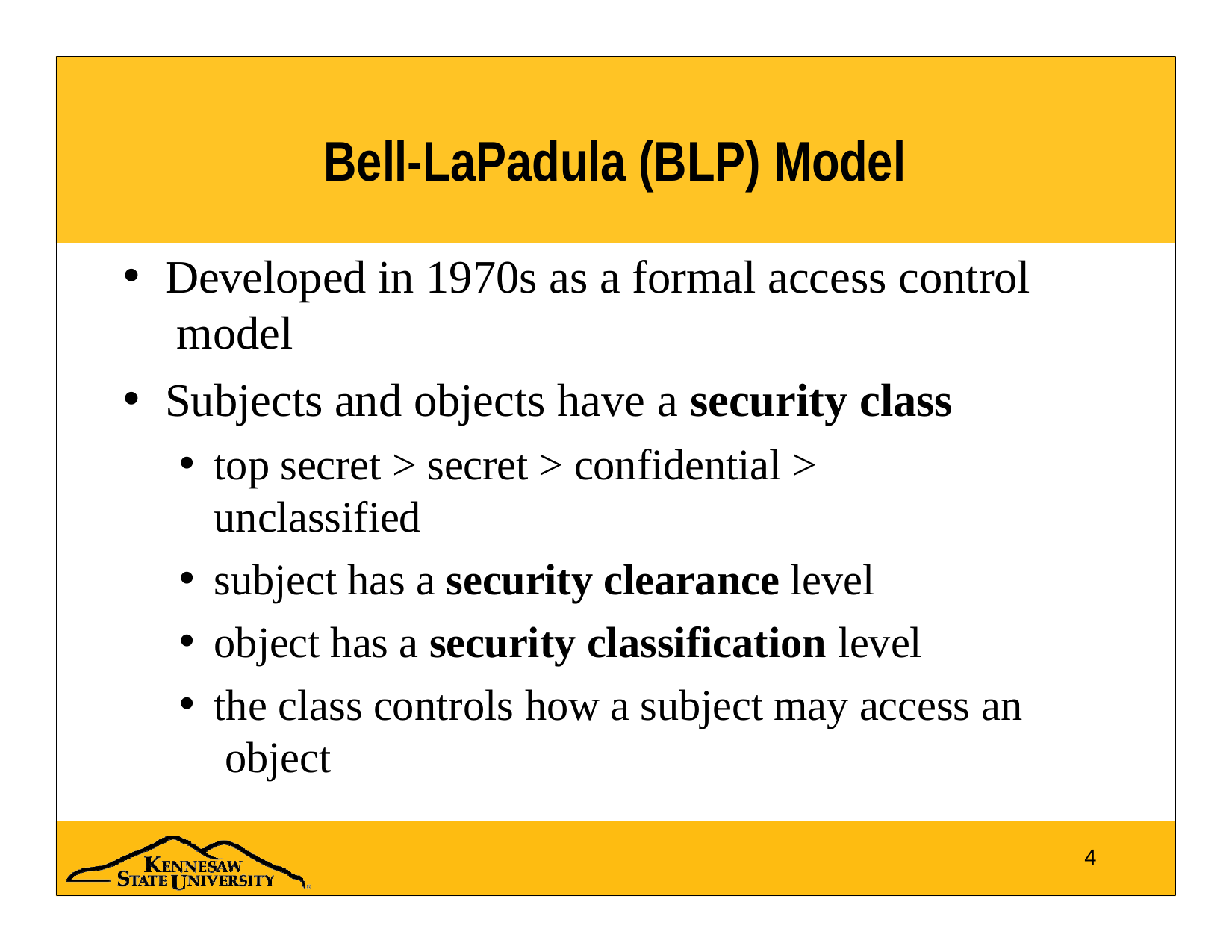

# Bell-LaPadula (BLP) Model
Developed in 1970s as a formal access control  model
Subjects and objects have a security class
top secret > secret > confidential > unclassified
subject has a security clearance level
object has a security classification level
the class controls how a subject may access an  object

4